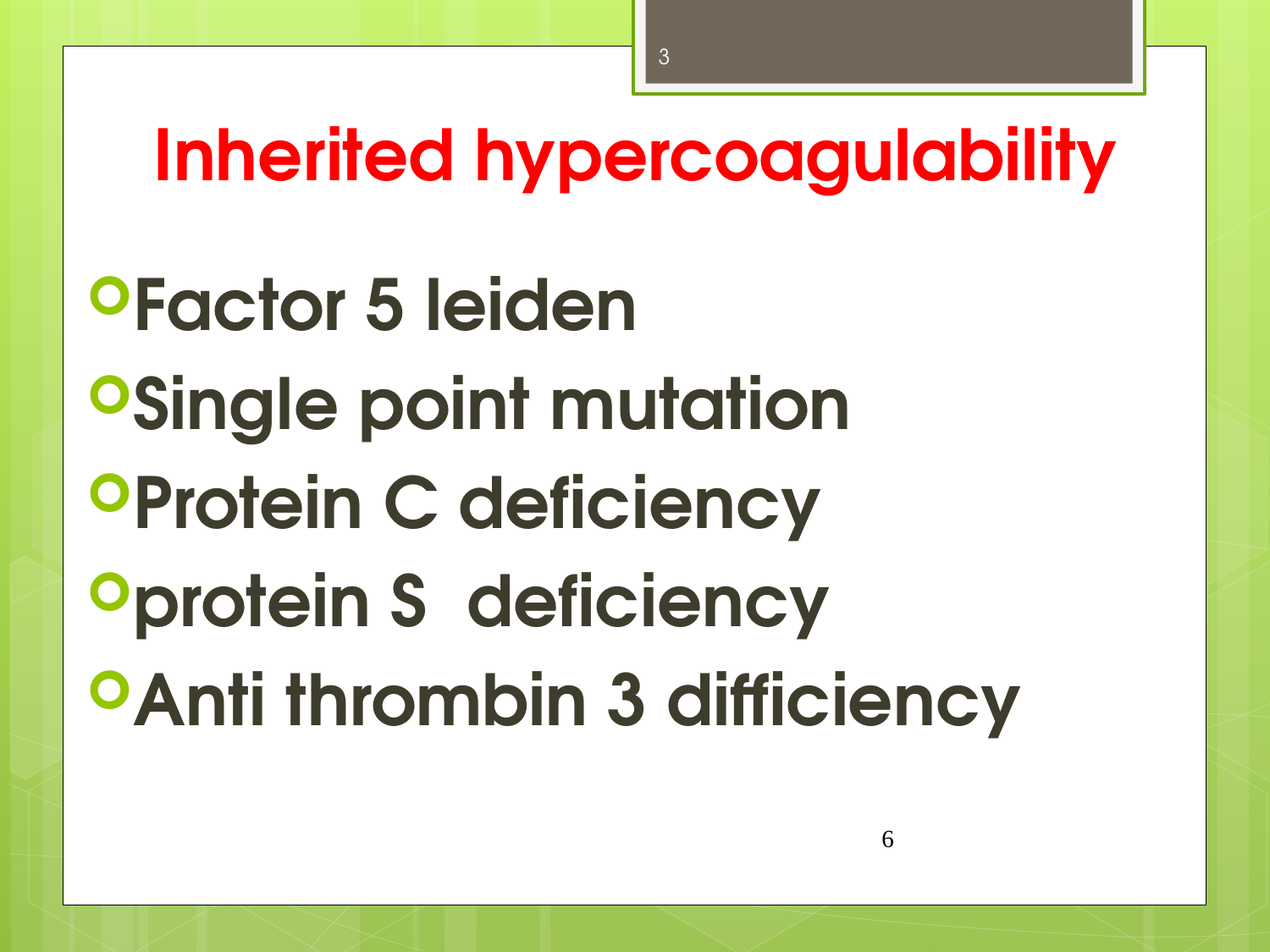

3
# Inherited hypercoagulability
Factor 5 leiden
Single point mutation
Protein C deficiency
protein S  deficiency
Anti thrombin 3 difficiency
6